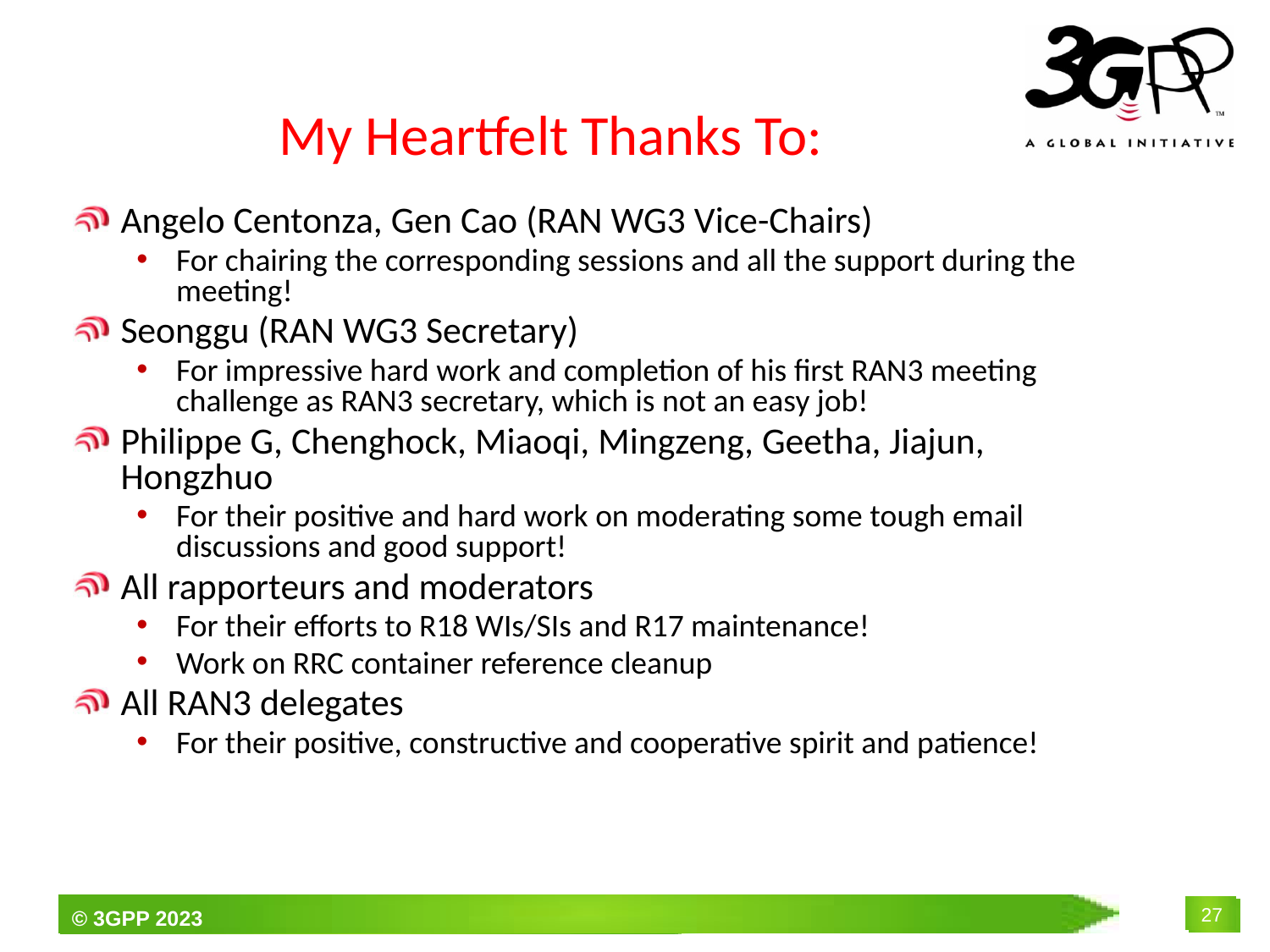

# My Heartfelt Thanks To:
Angelo Centonza, Gen Cao (RAN WG3 Vice-Chairs)
For chairing the corresponding sessions and all the support during the meeting!
Seonggu (RAN WG3 Secretary)
For impressive hard work and completion of his first RAN3 meeting challenge as RAN3 secretary, which is not an easy job!
Philippe G, Chenghock, Miaoqi, Mingzeng, Geetha, Jiajun, Hongzhuo
For their positive and hard work on moderating some tough email discussions and good support!
All rapporteurs and moderators
For their efforts to R18 WIs/SIs and R17 maintenance!
Work on RRC container reference cleanup
All RAN3 delegates
For their positive, constructive and cooperative spirit and patience!